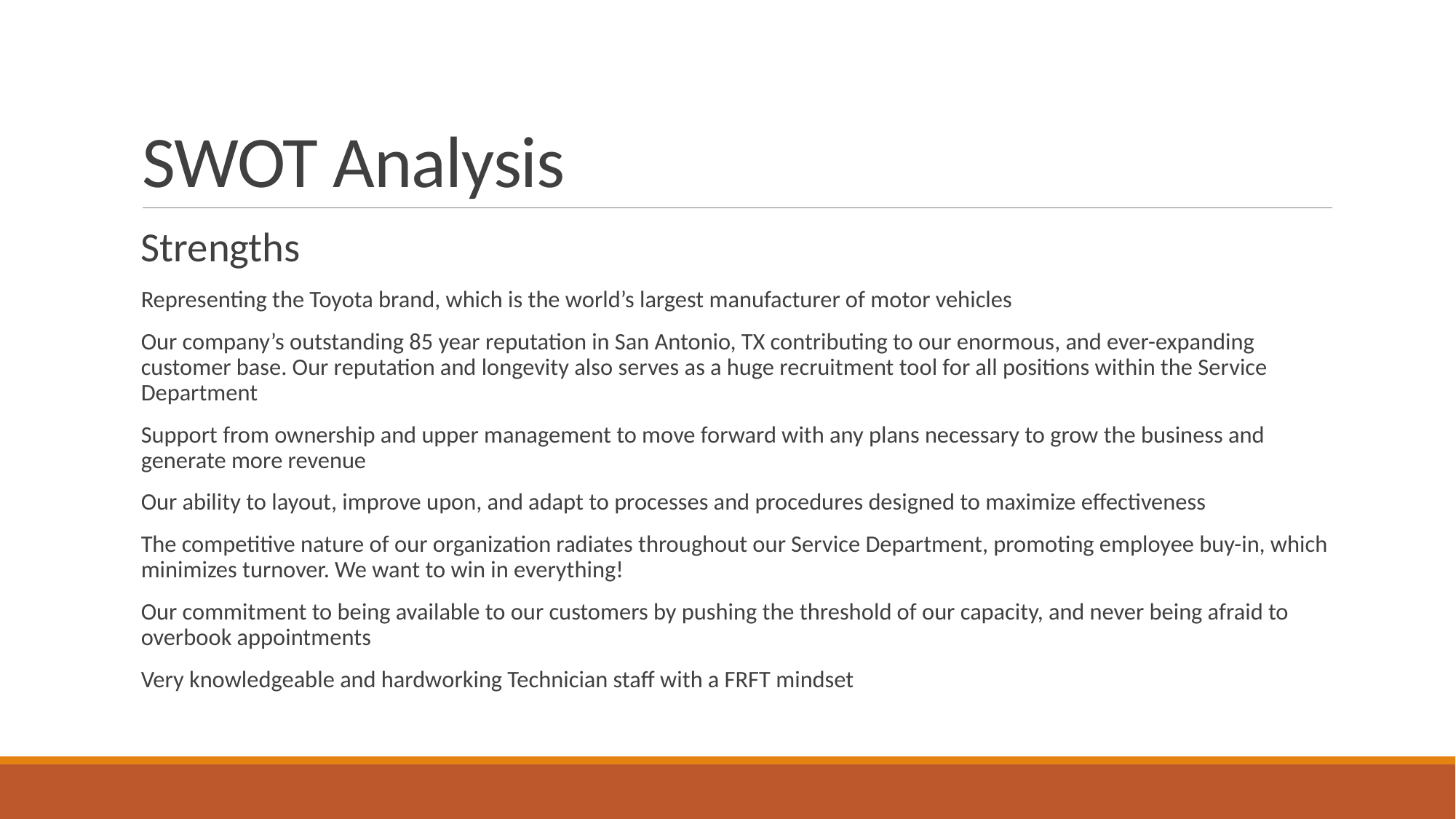

# SWOT Analysis
Strengths
Representing the Toyota brand, which is the world’s largest manufacturer of motor vehicles
Our company’s outstanding 85 year reputation in San Antonio, TX contributing to our enormous, and ever-expanding customer base. Our reputation and longevity also serves as a huge recruitment tool for all positions within the Service Department
Support from ownership and upper management to move forward with any plans necessary to grow the business and generate more revenue
Our ability to layout, improve upon, and adapt to processes and procedures designed to maximize effectiveness
The competitive nature of our organization radiates throughout our Service Department, promoting employee buy-in, which minimizes turnover. We want to win in everything!
Our commitment to being available to our customers by pushing the threshold of our capacity, and never being afraid to overbook appointments
Very knowledgeable and hardworking Technician staff with a FRFT mindset